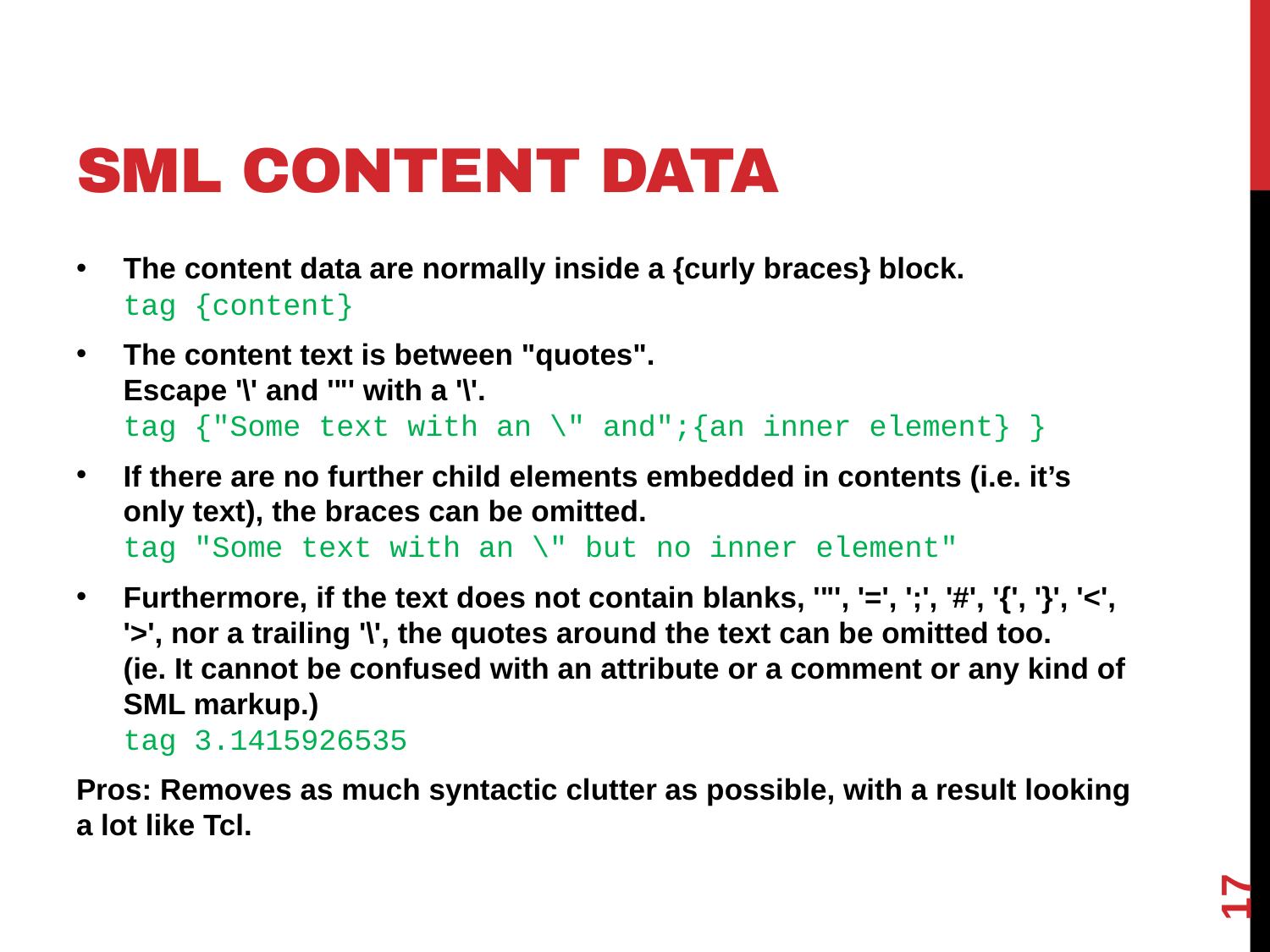

# SML Content Data
The content data are normally inside a {curly braces} block.
tag {content}
The content text is between "quotes".
Escape '\' and '"' with a '\'.
tag {"Some text with an \" and";{an inner element} }
If there are no further child elements embedded in contents (i.e. it’s only text), the braces can be omitted.
tag "Some text with an \" but no inner element"
Furthermore, if the text does not contain blanks, '"', '=', ';', '#', '{', '}', '<', '>', nor a trailing '\', the quotes around the text can be omitted too.
(ie. It cannot be confused with an attribute or a comment or any kind of SML markup.)
tag 3.1415926535
Pros: Removes as much syntactic clutter as possible, with a result looking a lot like Tcl.

17